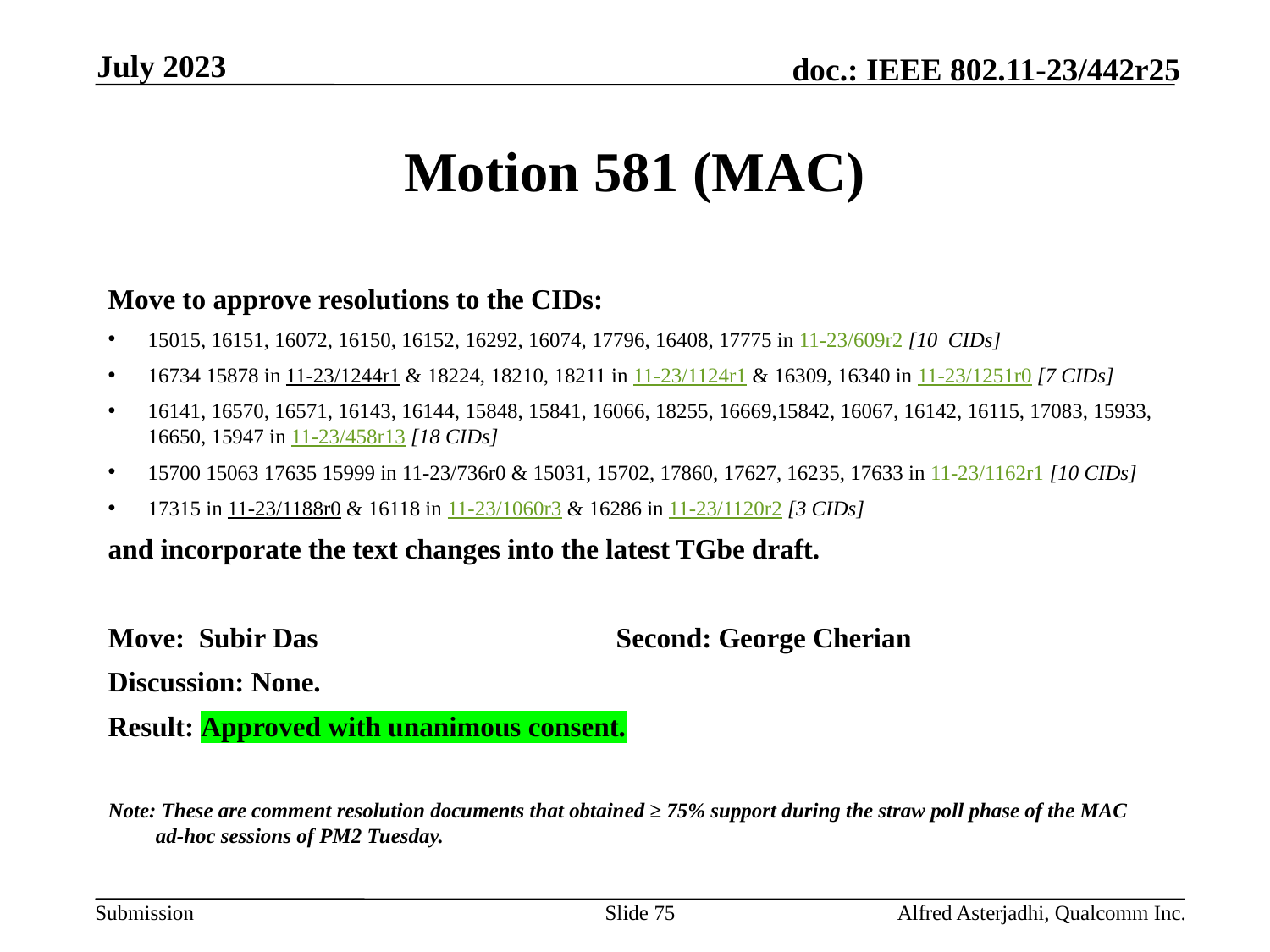

July 2023
# Motion 581 (MAC)
Move to approve resolutions to the CIDs:
15015, 16151, 16072, 16150, 16152, 16292, 16074, 17796, 16408, 17775 in 11-23/609r2 [10  CIDs]
16734 15878 in 11-23/1244r1 & 18224, 18210, 18211 in 11-23/1124r1 & 16309, 16340 in 11-23/1251r0 [7 CIDs]
16141, 16570, 16571, 16143, 16144, 15848, 15841, 16066, 18255, 16669,15842, 16067, 16142, 16115, 17083, 15933, 16650, 15947 in 11-23/458r13 [18 CIDs]
15700 15063 17635 15999 in 11-23/736r0 & 15031, 15702, 17860, 17627, 16235, 17633 in 11-23/1162r1 [10 CIDs]
17315 in 11-23/1188r0 & 16118 in 11-23/1060r3 & 16286 in 11-23/1120r2 [3 CIDs]
and incorporate the text changes into the latest TGbe draft.

Move:  Subir Das			Second: George Cherian
Discussion: None.
Result: Approved with unanimous consent.

Note: These are comment resolution documents that obtained ≥ 75% support during the straw poll phase of the MAC ad-hoc sessions of PM2 Tuesday.
Slide 75
Alfred Asterjadhi, Qualcomm Inc.